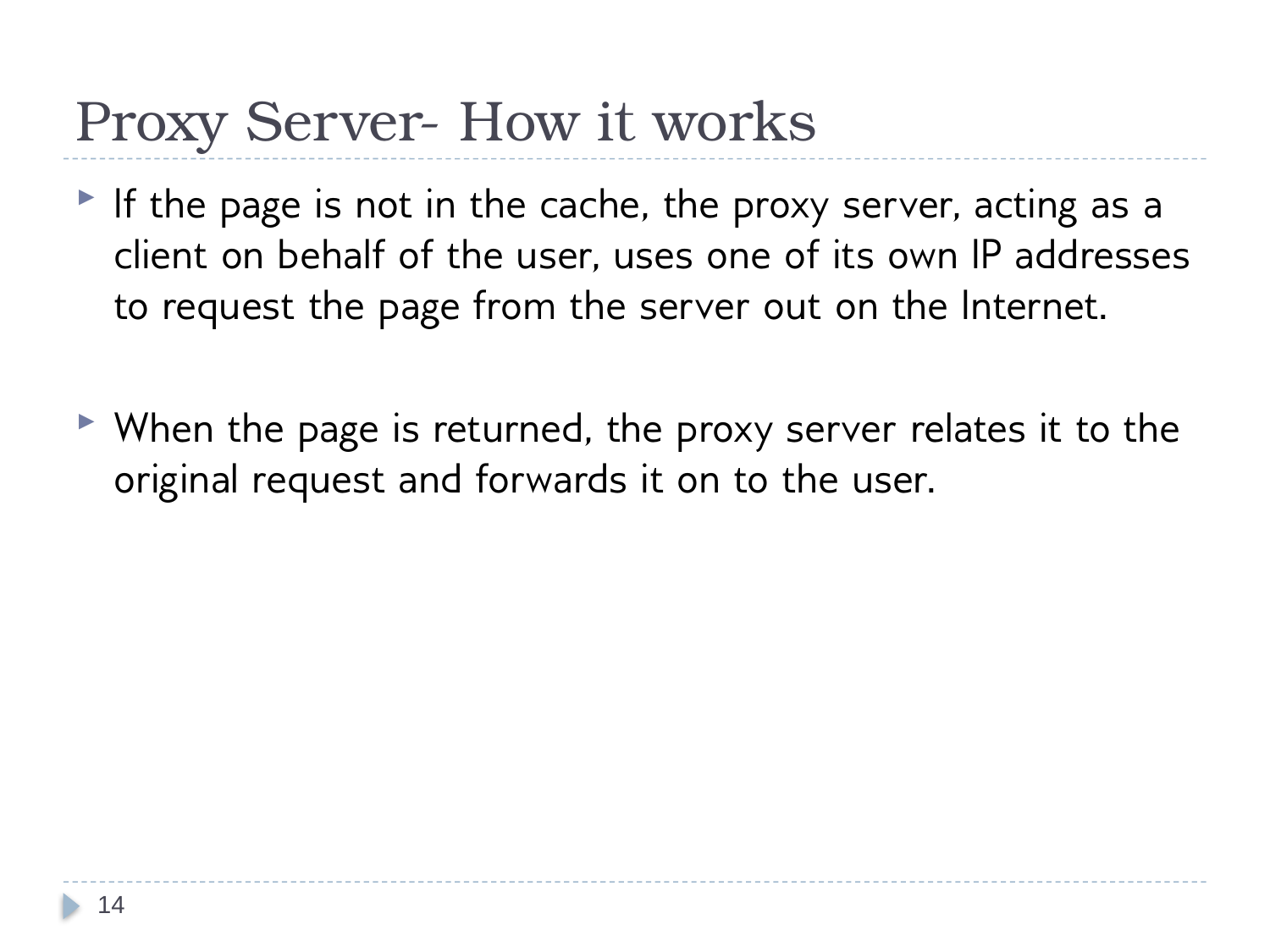

# Proxy Server- How it works
If the page is not in the cache, the proxy server, acting as a client on behalf of the user, uses one of its own IP addresses to request the page from the server out on the Internet.

When the page is returned, the proxy server relates it to the original request and forwards it on to the user.

14